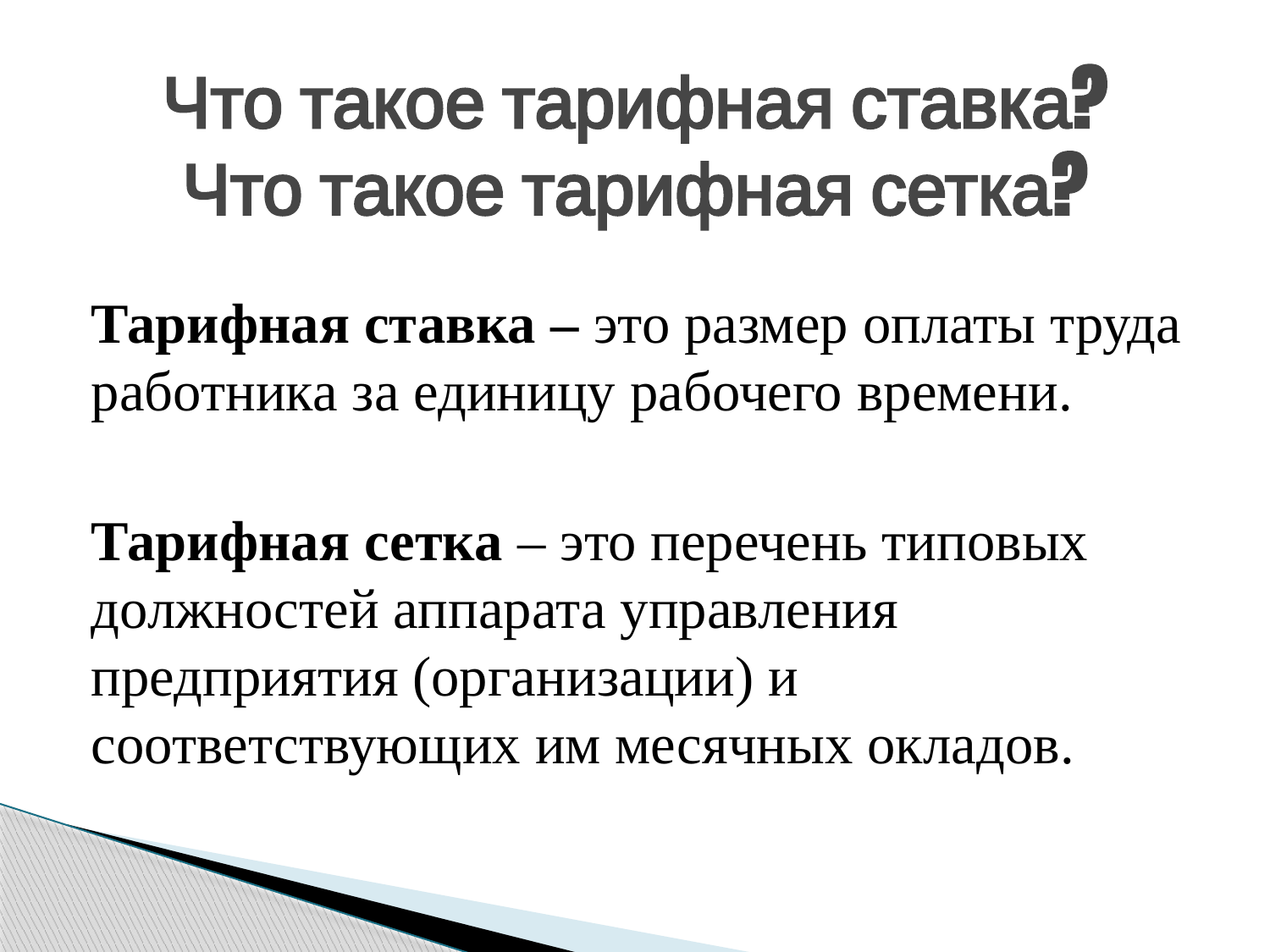

# Что такое тарифная ставка? Что такое тарифная сетка?

Тарифная ставка – это размер оплаты труда работника за единицу рабочего времени.

Тарифная сетка – это перечень типовых должностей аппарата управления предприятия (организации) и соответствующих им месячных окладов.